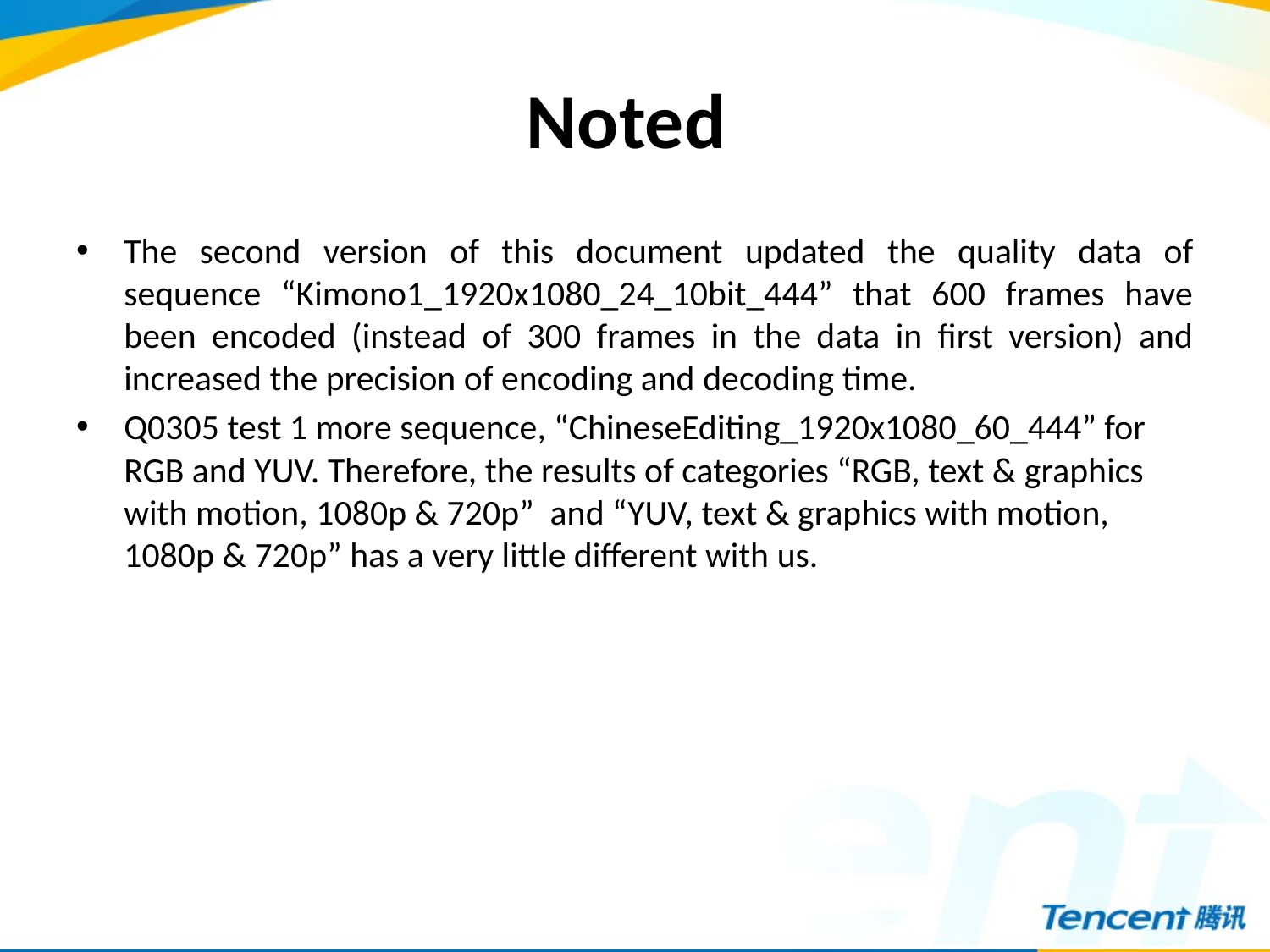

# Noted
The second version of this document updated the quality data of sequence “Kimono1_1920x1080_24_10bit_444” that 600 frames have been encoded (instead of 300 frames in the data in first version) and increased the precision of encoding and decoding time.
Q0305 test 1 more sequence, “ChineseEditing_1920x1080_60_444” for RGB and YUV. Therefore, the results of categories “RGB, text & graphics with motion, 1080p & 720p”  and “YUV, text & graphics with motion, 1080p & 720p” has a very little different with us.